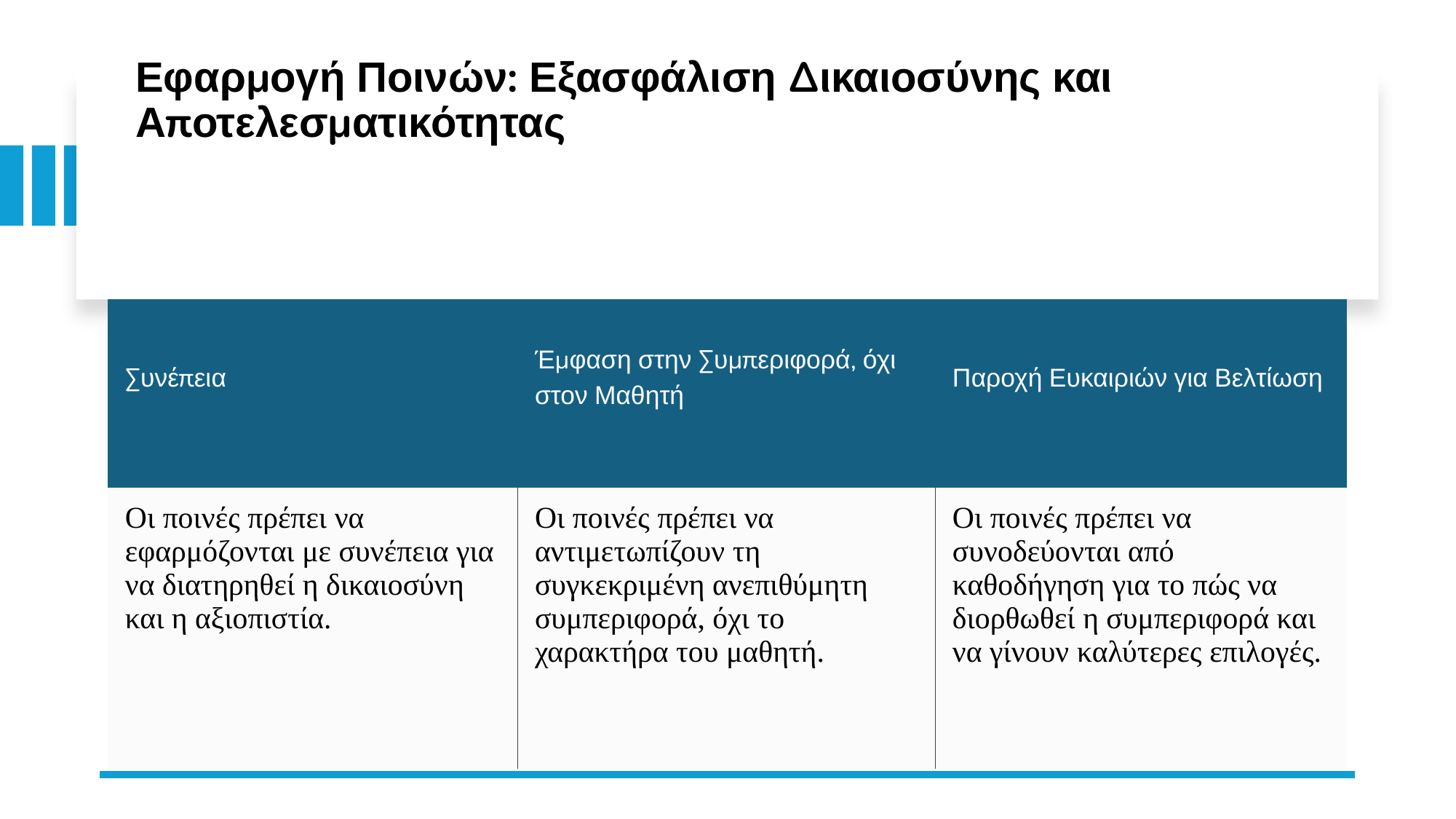

# Εφαρμογή Ποινών: Εξασφάλιση Δικαιοσύνης και Αποτελεσματικότητας

| Συνέπεια | Έμφαση στην Συμπεριφορά, όχι στον Μαθητή | Παροχή Ευκαιριών για Βελτίωση |
| --- | --- | --- |
| Οι ποινές πρέπει να εφαρμόζονται με συνέπεια για να διατηρηθεί η δικαιοσύνη και η αξιοπιστία. | Οι ποινές πρέπει να αντιμετωπίζουν τη συγκεκριμένη ανεπιθύμητη συμπεριφορά, όχι το χαρακτήρα του μαθητή. | Οι ποινές πρέπει να συνοδεύονται από καθοδήγηση για το πώς να διορθωθεί η συμπεριφορά και να γίνουν καλύτερες επιλογές. |